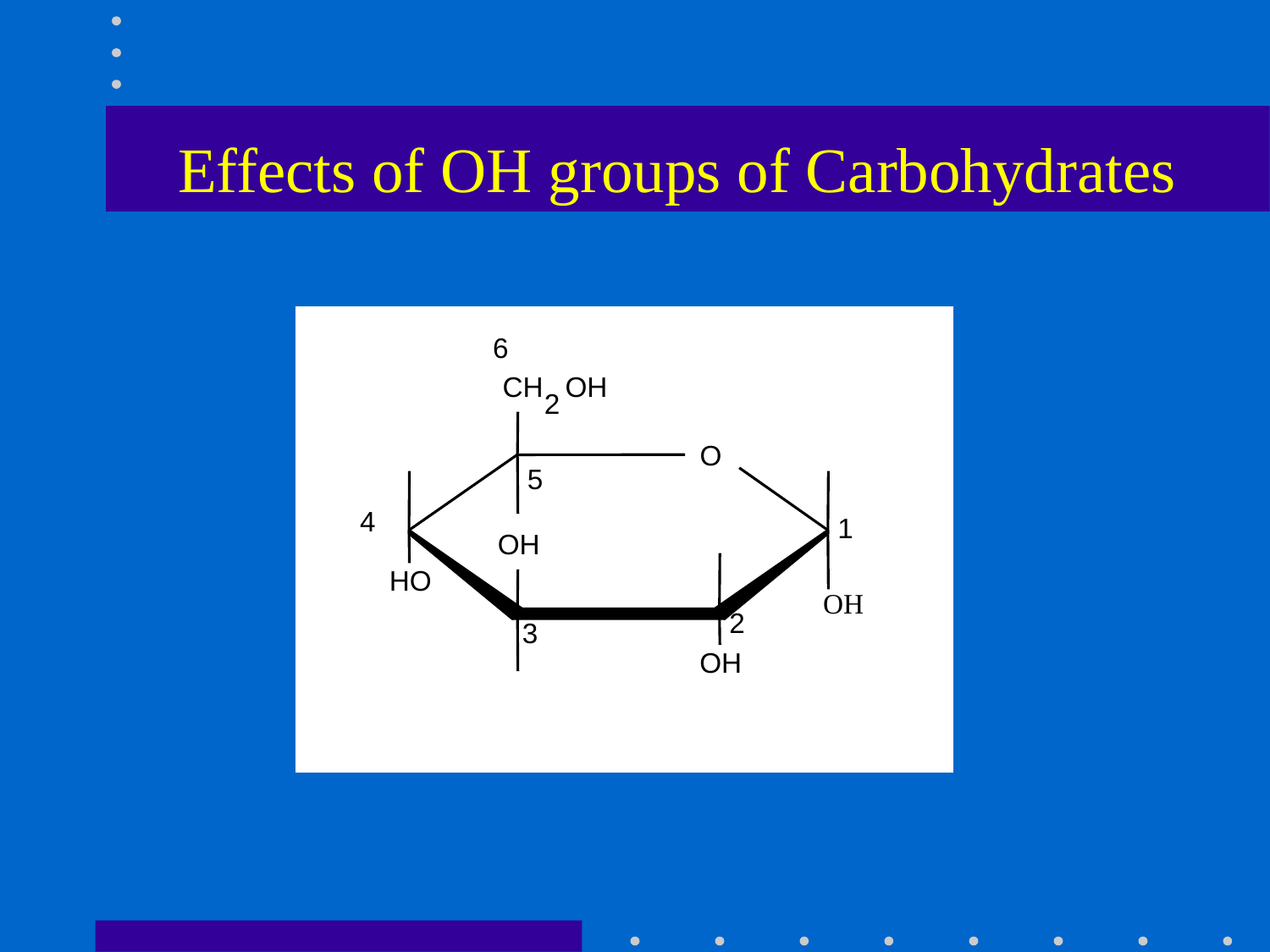

Effects of OH groups of Carbohydrates

6
CH
OH
2

O

5

4
1
OH

HO

OH
2

3
OH